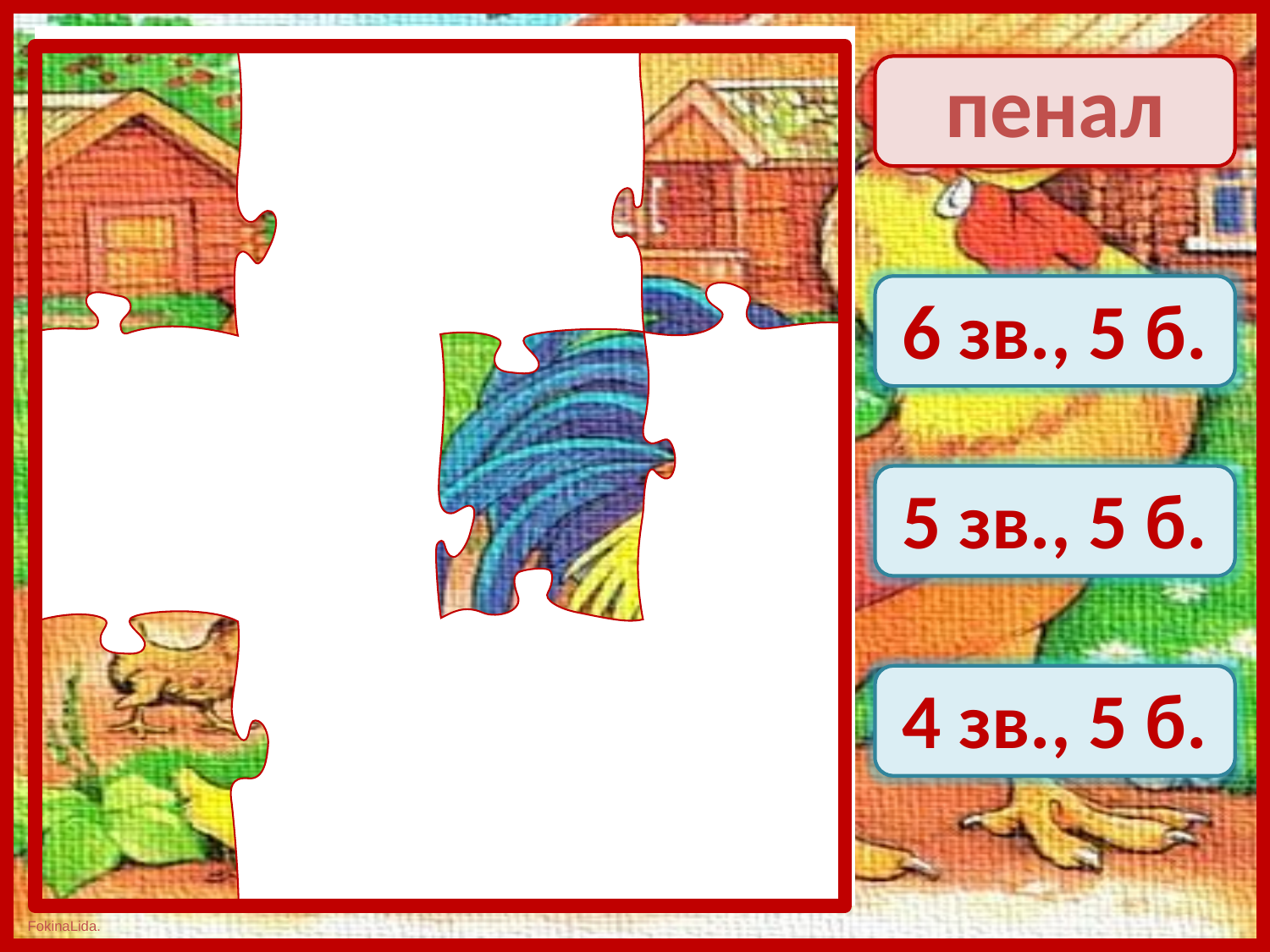

пенал
6 зв., 5 б.

5 зв., 5 б.

4 зв., 5 б.